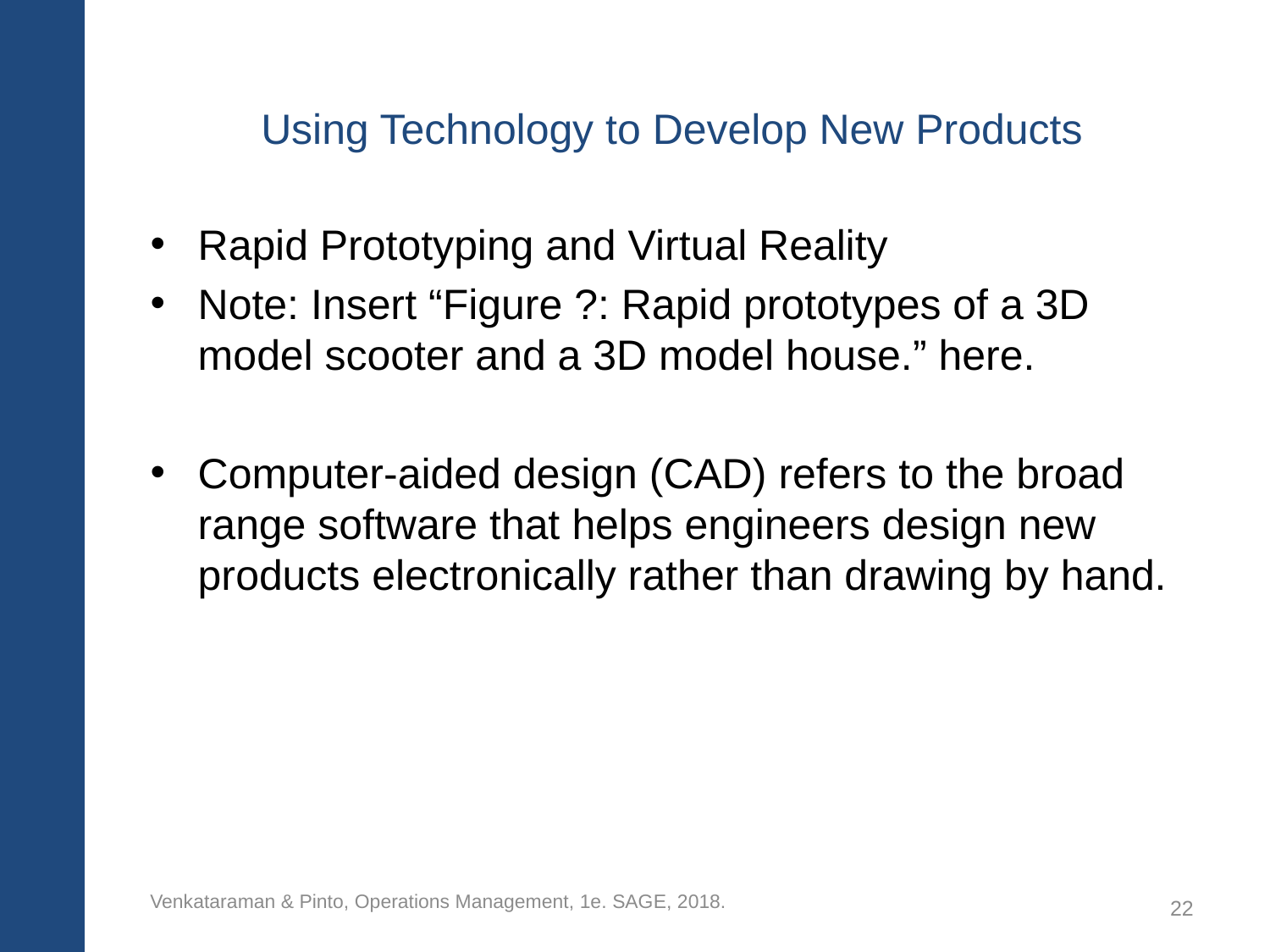

# Using Technology to Develop New Products
Rapid Prototyping and Virtual Reality
Note: Insert “Figure ?: Rapid prototypes of a 3D model scooter and a 3D model house.” here.

Computer-aided design (CAD) refers to the broad range software that helps engineers design new products electronically rather than drawing by hand.
Venkataraman & Pinto, Operations Management, 1e. SAGE, 2018.
22